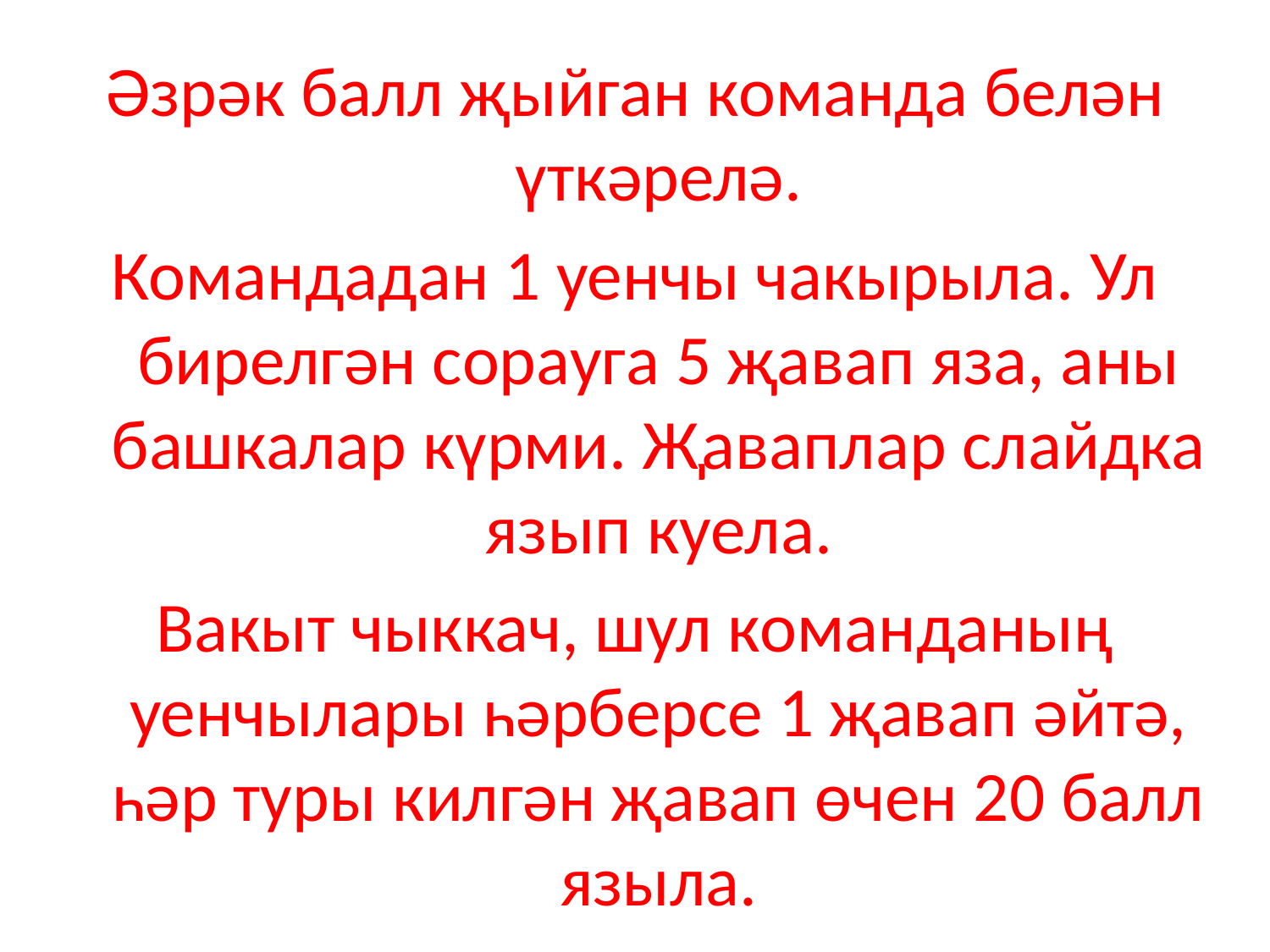

Әзрәк балл җыйган команда белән үткәрелә.
Командадан 1 уенчы чакырыла. Ул бирелгән сорауга 5 җавап яза, аны башкалар күрми. Җаваплар слайдка язып куела.
Вакыт чыккач, шул команданың уенчылары һәрберсе 1 җавап әйтә, һәр туры килгән җавап өчен 20 балл языла.